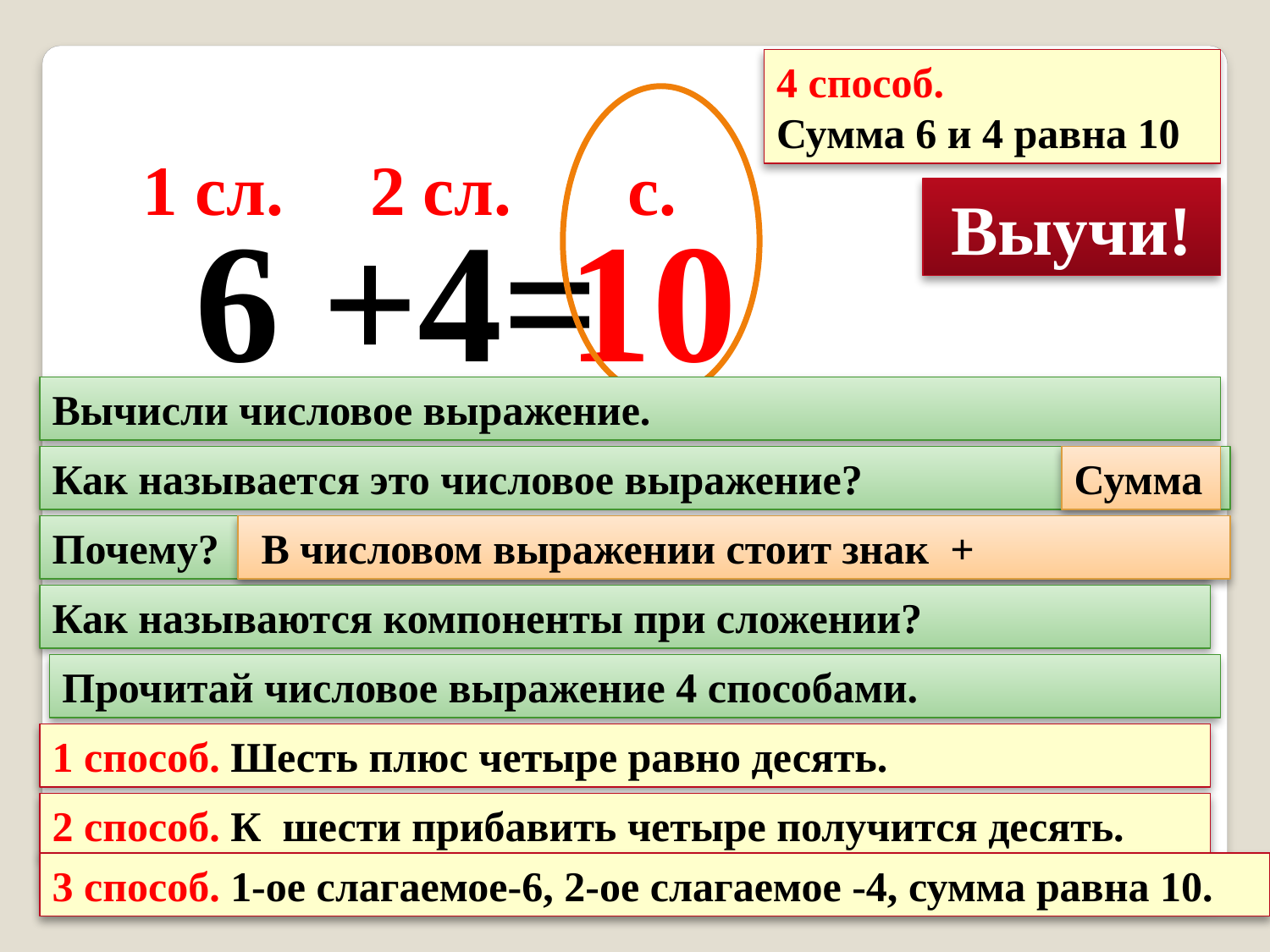

4 способ.
Сумма 6 и 4 равна 10

1 сл.
2 сл.
с.
Выучи!
10
6 +4=
Вычисли числовое выражение.
Как называется это числовое выражение?
Сумма
Почему?
 В числовом выражении стоит знак  +
Как называются компоненты при сложении?
Прочитай числовое выражение 4 способами.
1 способ. Шесть плюс четыре равно десять.
2 способ. К  шести прибавить четыре получится десять.
3 способ. 1-ое слагаемое-6, 2-ое слагаемое -4, сумма равна 10.